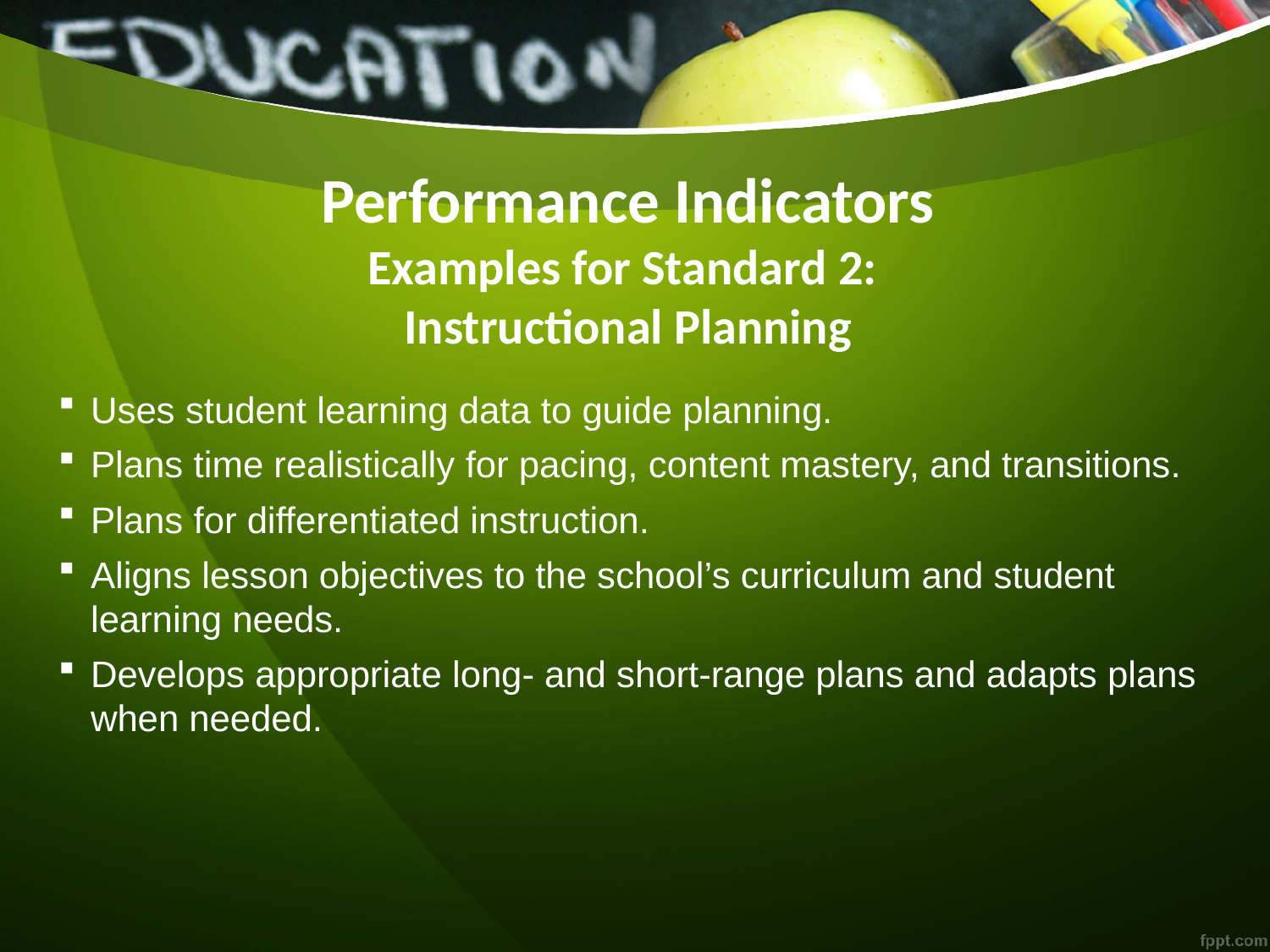

Performance Indicators
Examples for Standard 2:
Instructional Planning

Uses student learning data to guide planning.
Plans time realistically for pacing, content mastery, and transitions.
Plans for differentiated instruction.
Aligns lesson objectives to the school’s curriculum and student learning needs.
Develops appropriate long- and short-range plans and adapts plans when needed.